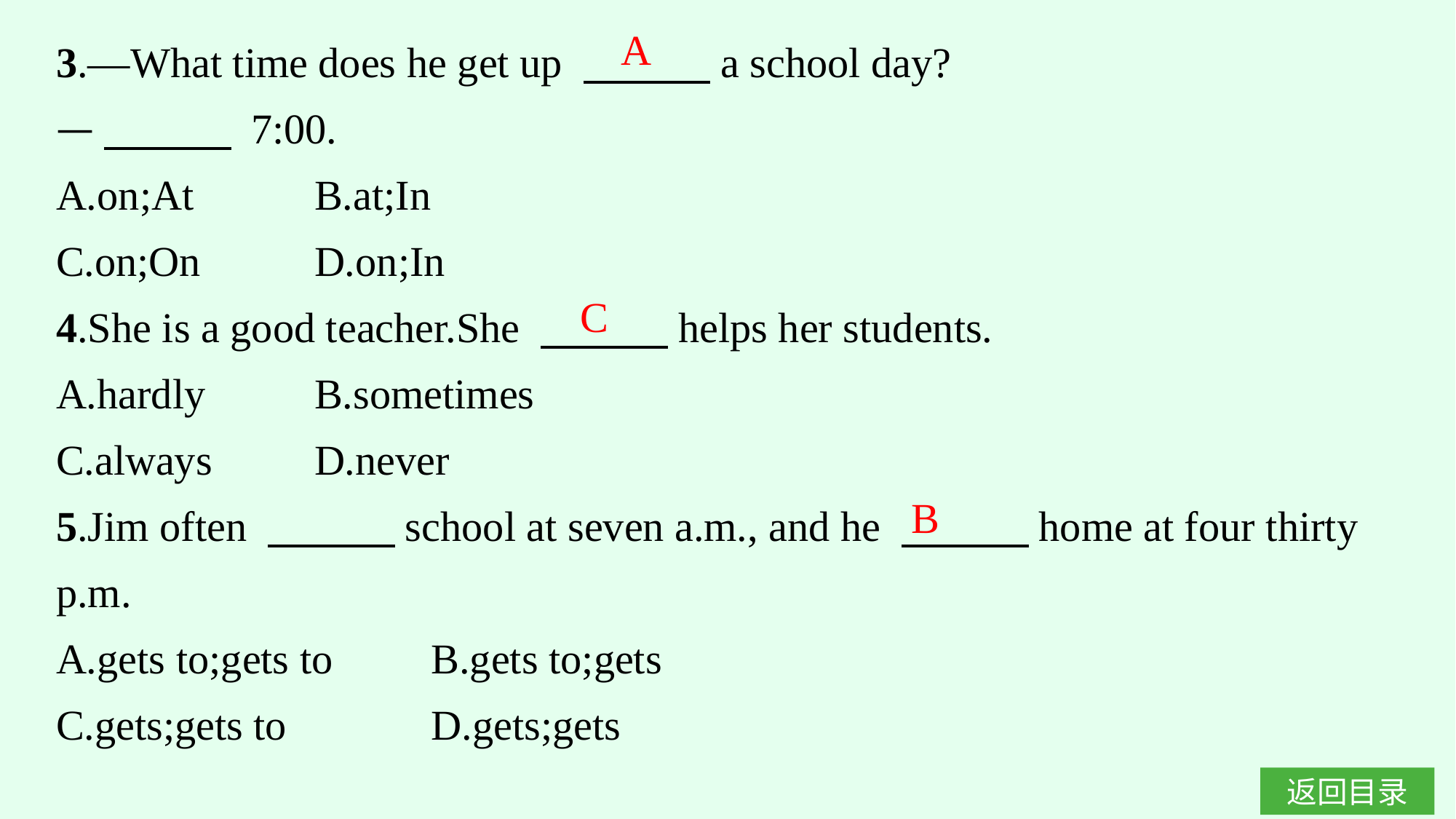

3.—What time does he get up 　　　a school day?
—　　　 7:00.
A.on;At		B.at;In
C.on;On	D.on;In
4.She is a good teacher.She 　　　helps her students.
A.hardly	B.sometimes
C.always	D.never
5.Jim often 　　　school at seven a.m., and he 　　　home at four thirty p.m.
A.gets to;gets to	B.gets to;gets
C.gets;gets to		D.gets;gets
A
C
B